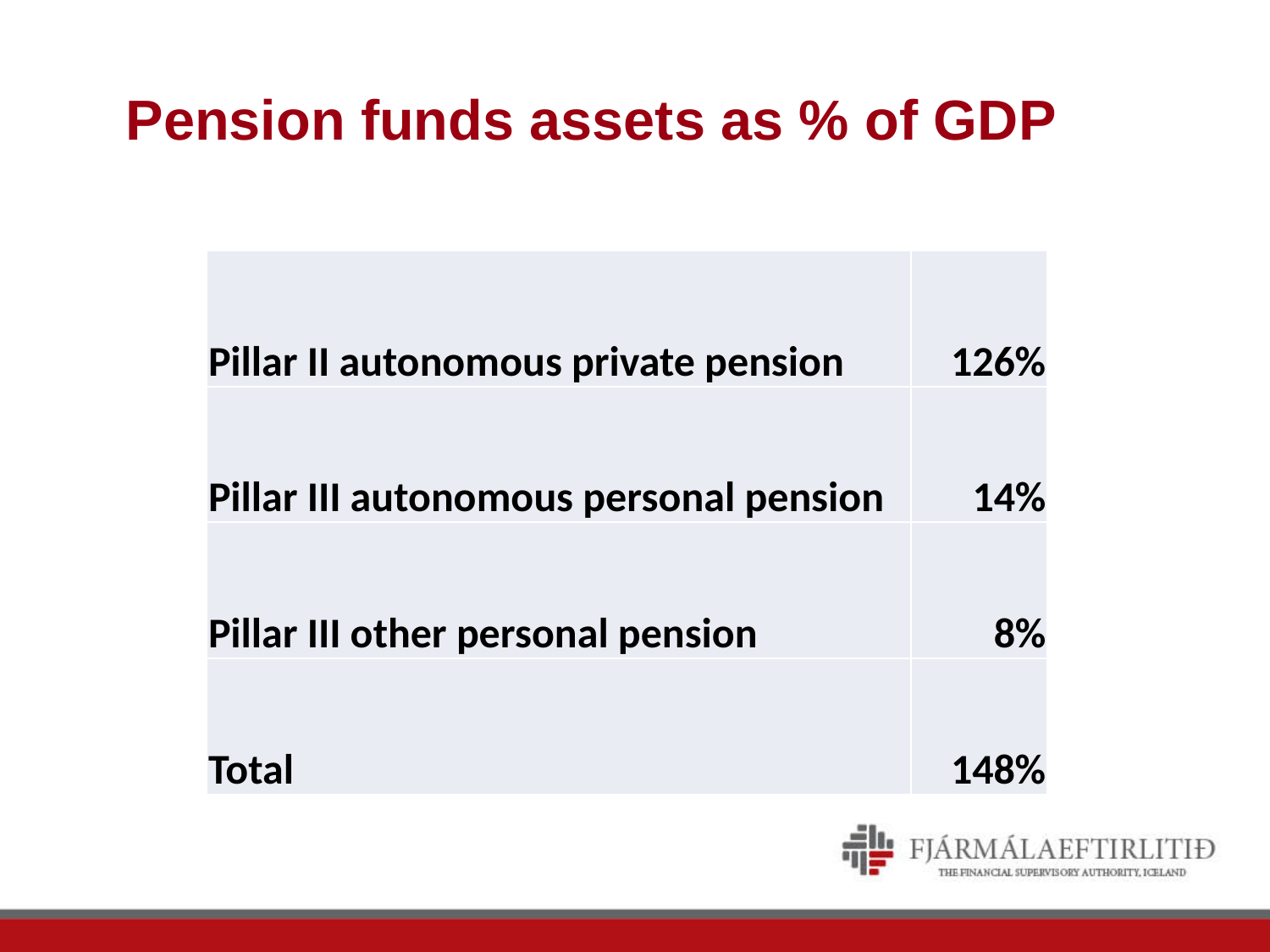

# Pension funds assets as % of GDP
| Pillar II autonomous private pension | 126% |
| --- | --- |
| Pillar III autonomous personal pension | 14% |
| Pillar III other personal pension | 8% |
| Total | 148% |